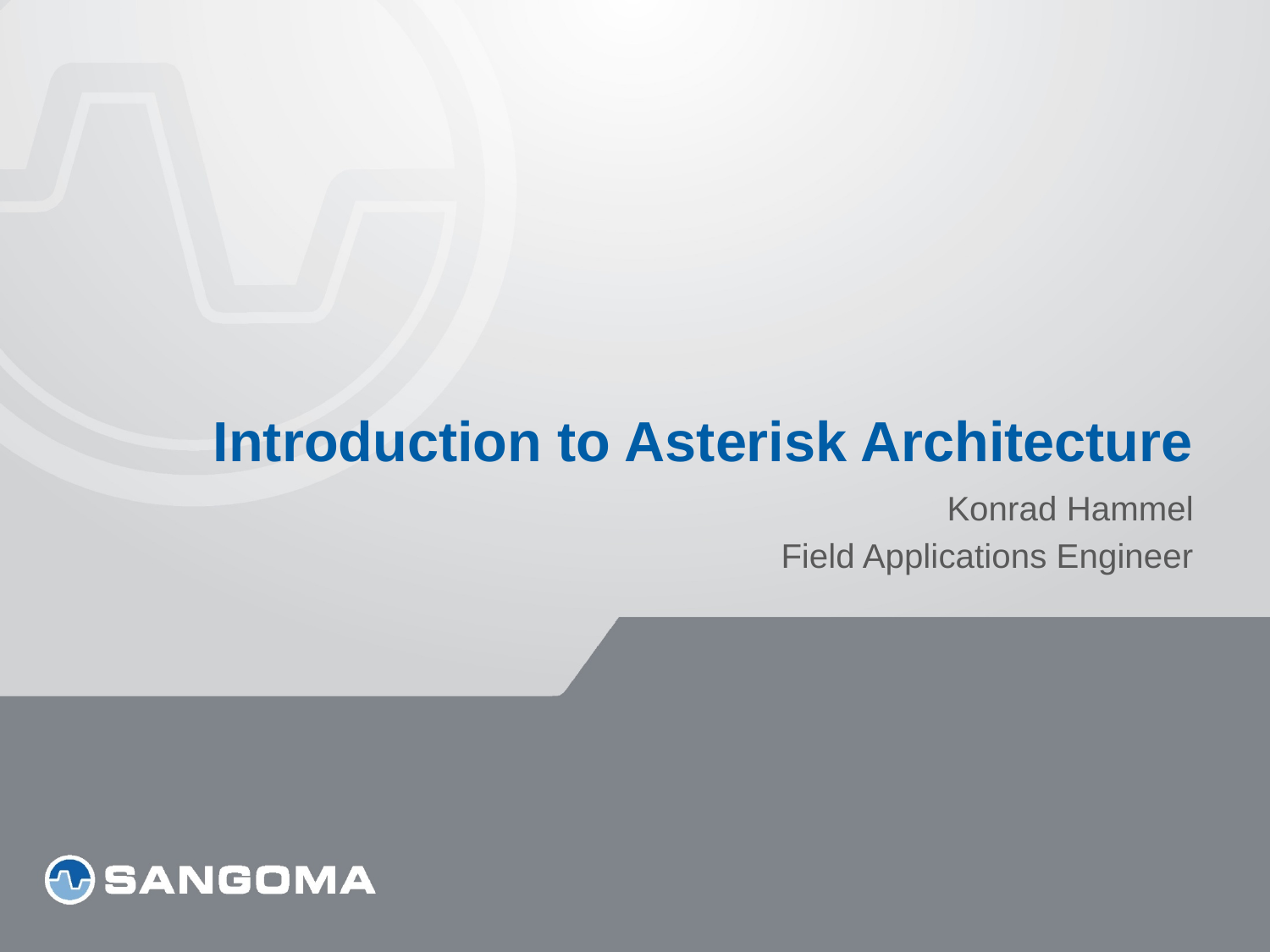

# Introduction to Asterisk Architecture
Konrad Hammel
Field Applications Engineer